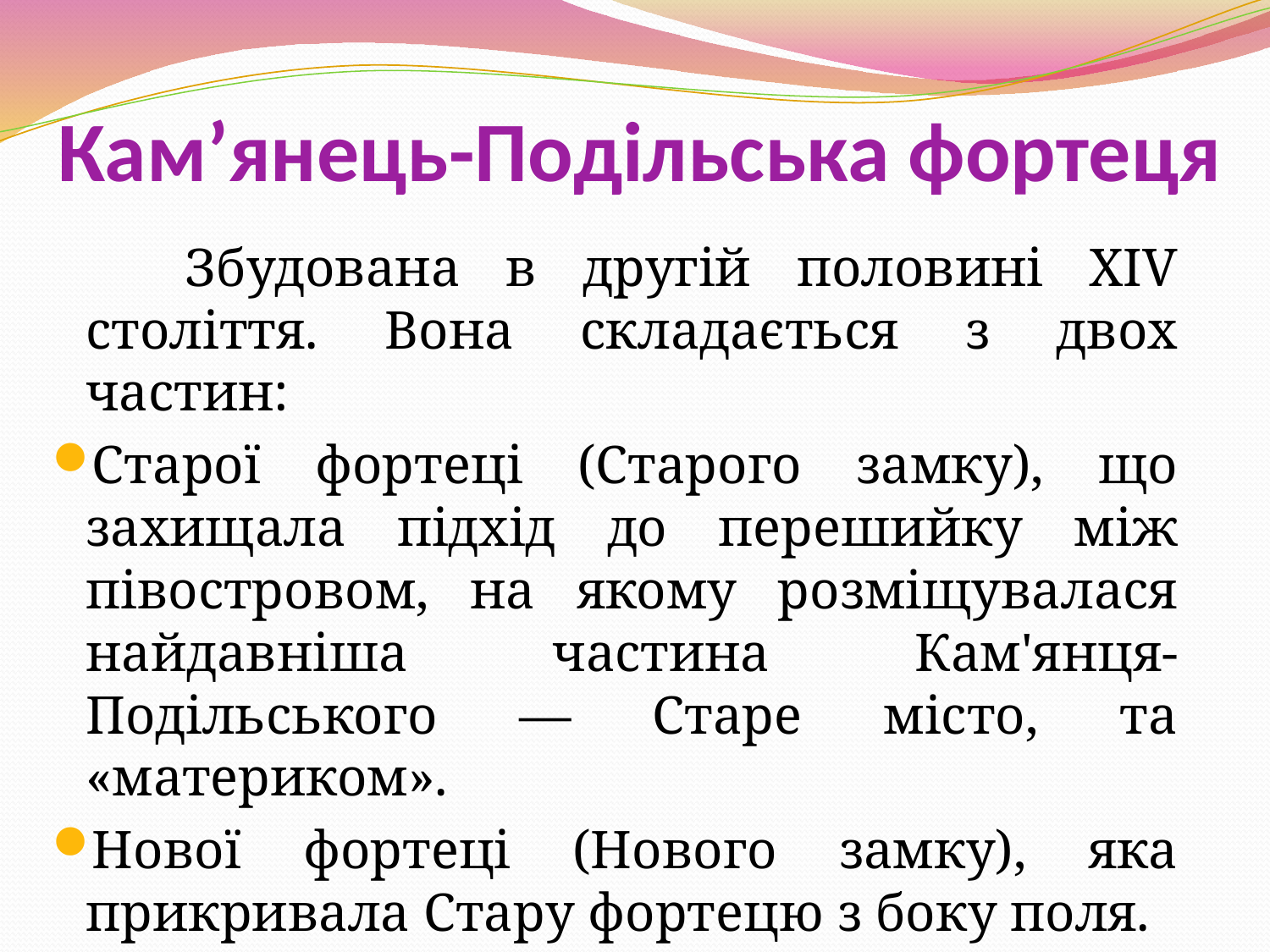

# Кам’янець-Подільська фортеця
   Збудована в другій половині ХІV століття. Вона складається з двох частин:
Старої фортеці (Старого замку), що захищала підхід до перешийку між півостровом, на якому розміщувалася найдавніша частина Кам'янця-Подільського — Старе місто, та «материком».
Нової фортеці (Нового замку), яка прикривала Стару фортецю з боку поля.